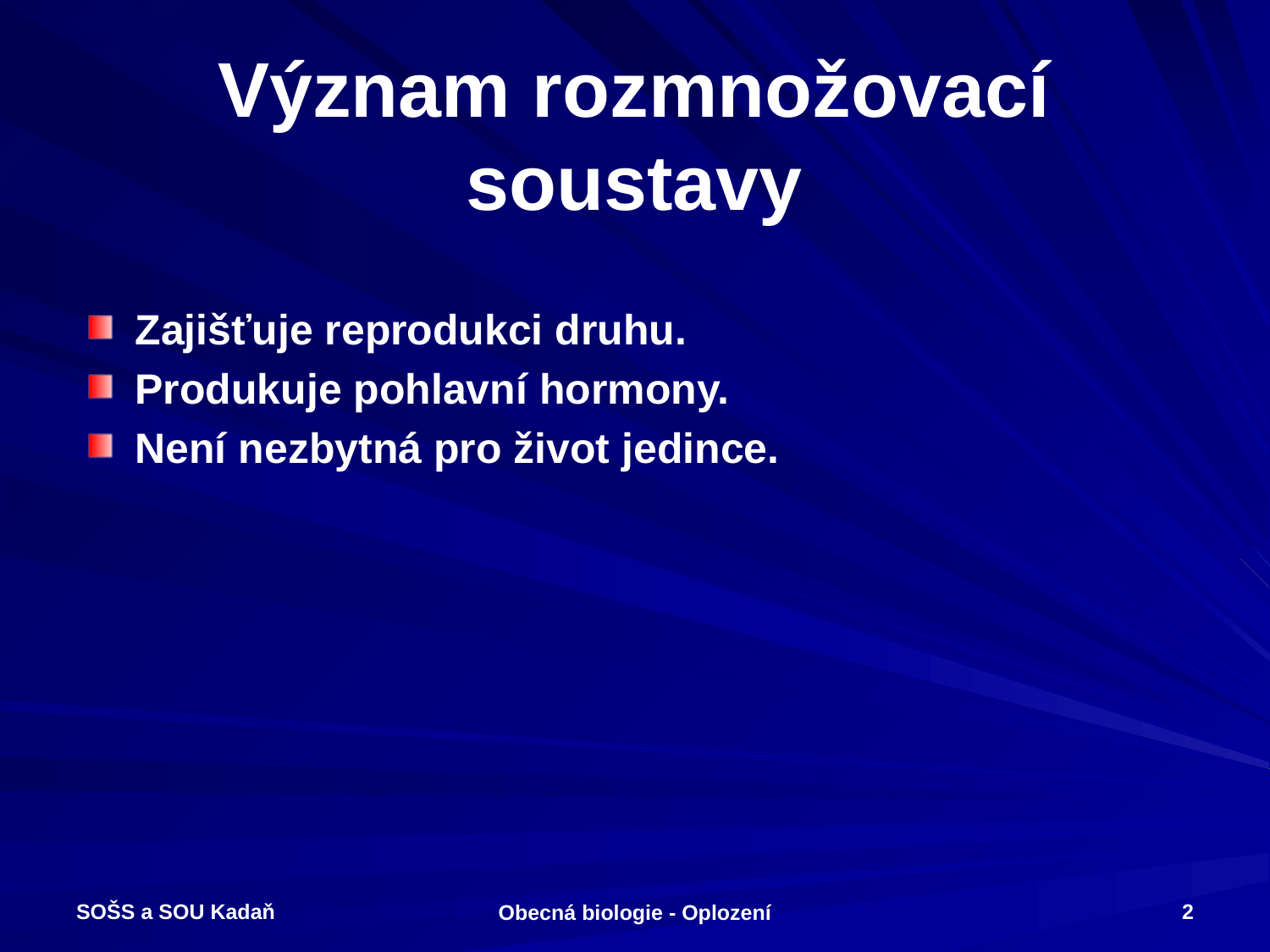

# Význam rozmnožovací soustavy
Zajišťuje reprodukci druhu.
Produkuje pohlavní hormony.
Není nezbytná pro život jedince.
SOŠS a SOU Kadaň
2
Obecná biologie - Oplození